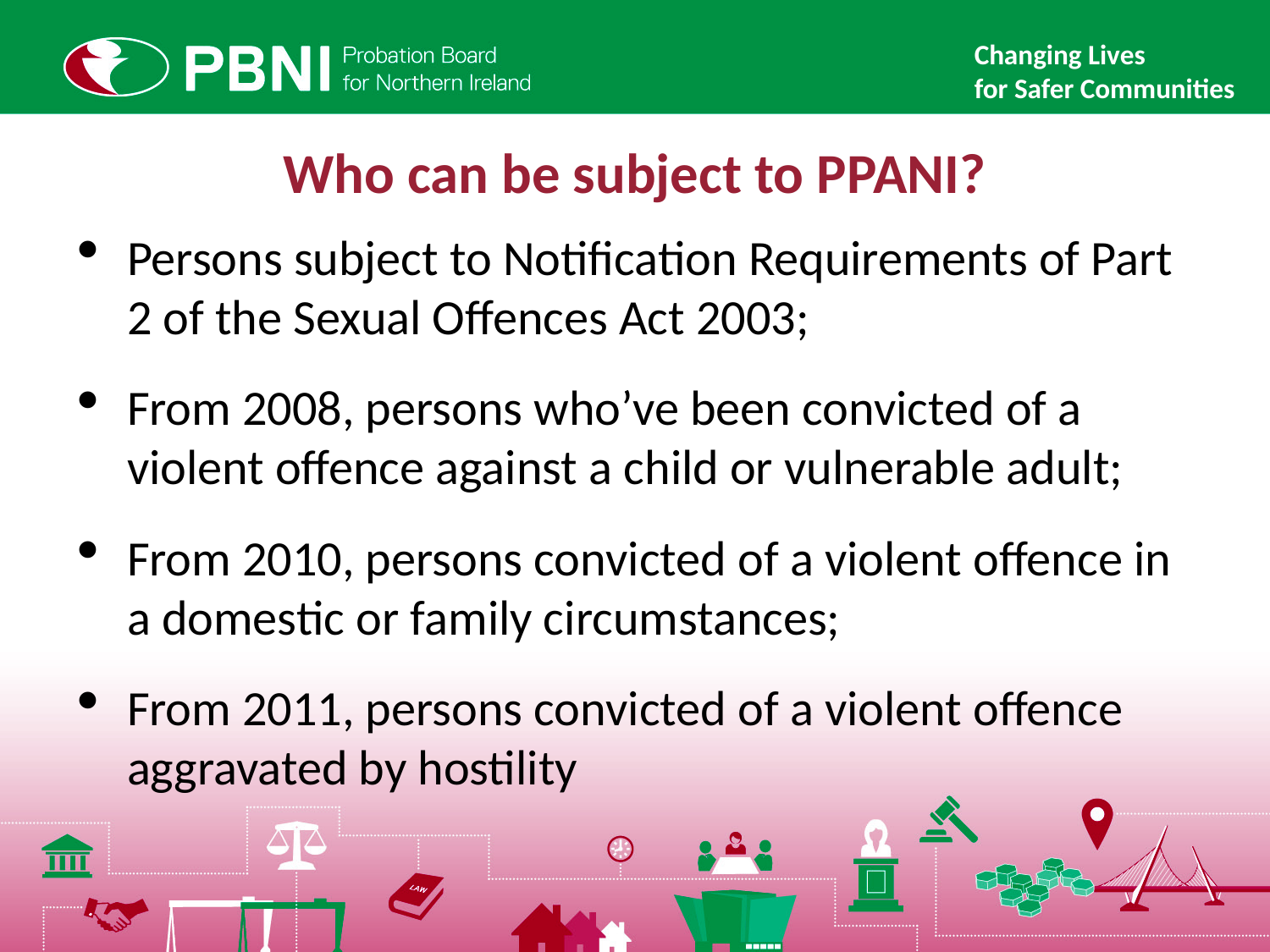

Changing Lives
for Safer Communities
Who can be subject to PPANI?
Persons subject to Notification Requirements of Part 2 of the Sexual Offences Act 2003;
From 2008, persons who’ve been convicted of a violent offence against a child or vulnerable adult;
From 2010, persons convicted of a violent offence in a domestic or family circumstances;
From 2011, persons convicted of a violent offence aggravated by hostility